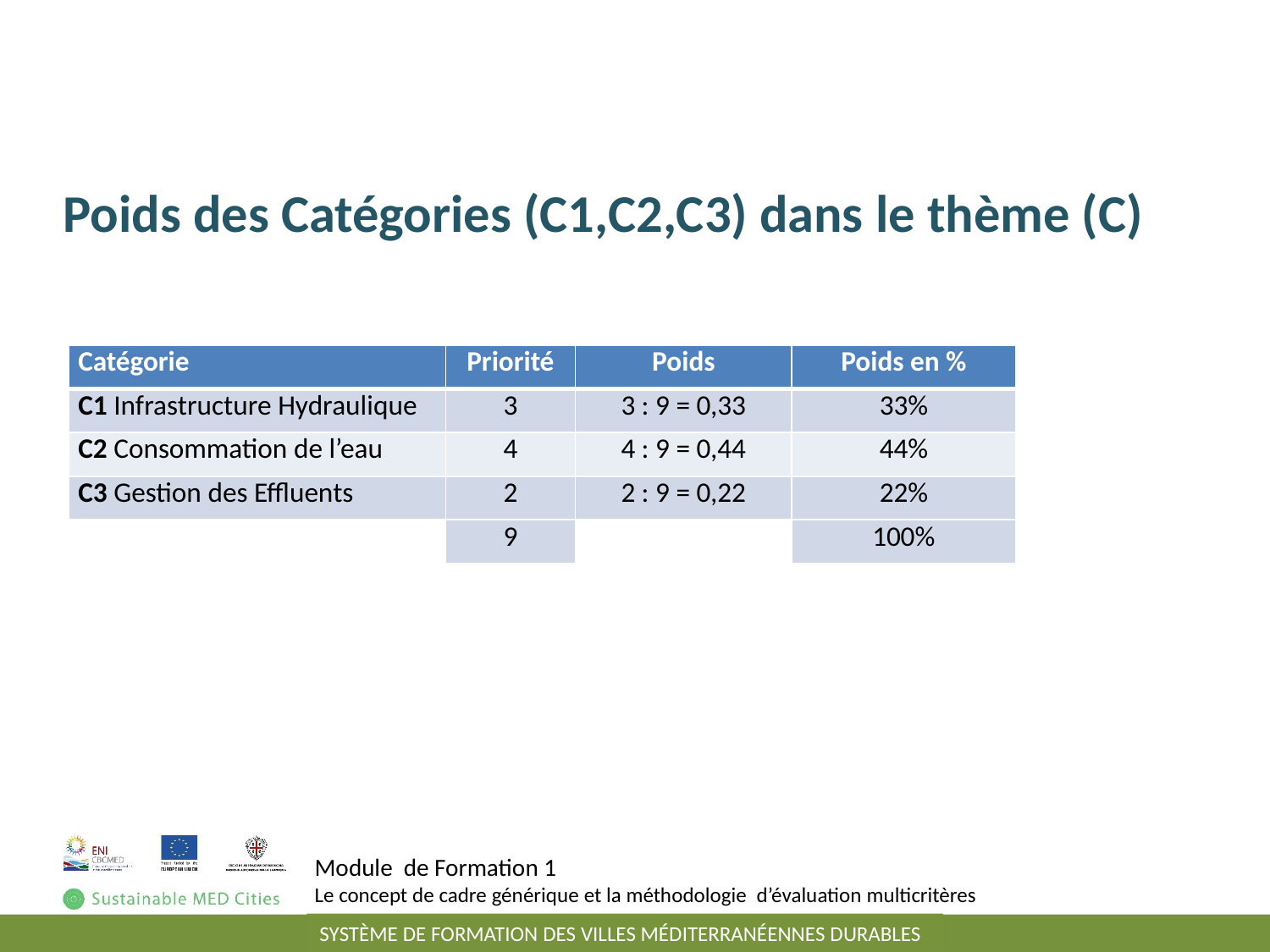

Peso dei criteri in una categoria: esempio
Poids des Catégories (C1,C2,C3) dans le thème (C)
| Catégorie | Priorité | Poids | Poids en % |
| --- | --- | --- | --- |
| C1 Infrastructure Hydraulique | 3 | 3 : 9 = 0,33 | 33% |
| C2 Consommation de l’eau | 4 | 4 : 9 = 0,44 | 44% |
| C3 Gestion des Effluents | 2 | 2 : 9 = 0,22 | 22% |
|  | 9 |  | 100% |
|  |  |  |  |
Module  de Formation 1
Le concept de cadre générique et la méthodologie  d’évaluation multicritères
SYSTÈME DE FORMATION DES VILLES MÉDITERRANÉENNES DURABLES